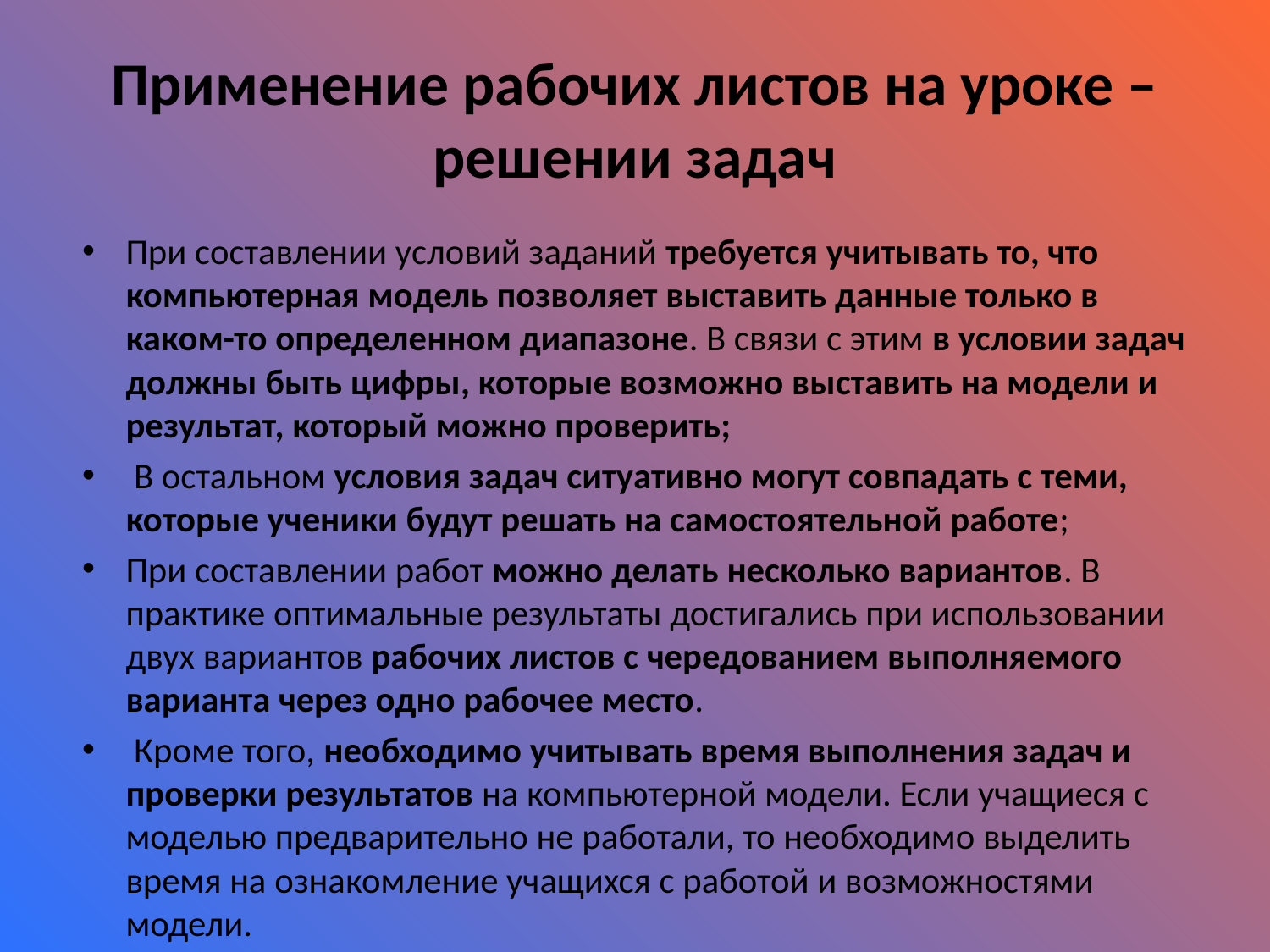

# Применение рабочих листов на уроке – решении задач
При составлении условий заданий требуется учитывать то, что компьютерная модель позволяет выставить данные только в каком-то определенном диапазоне. В связи с этим в условии задач должны быть цифры, которые возможно выставить на модели и результат, который можно проверить;
 В остальном условия задач ситуативно могут совпадать с теми, которые ученики будут решать на самостоятельной работе;
При составлении работ можно делать несколько вариантов. В  практике оптимальные результаты достигались при использовании двух вариантов рабочих листов с чередованием выполняемого варианта через одно рабочее место.
 Кроме того, необходимо учитывать время выполнения задач и проверки результатов на компьютерной модели. Если учащиеся с моделью предварительно не работали, то необходимо выделить время на ознакомление учащихся с работой и возможностями модели.